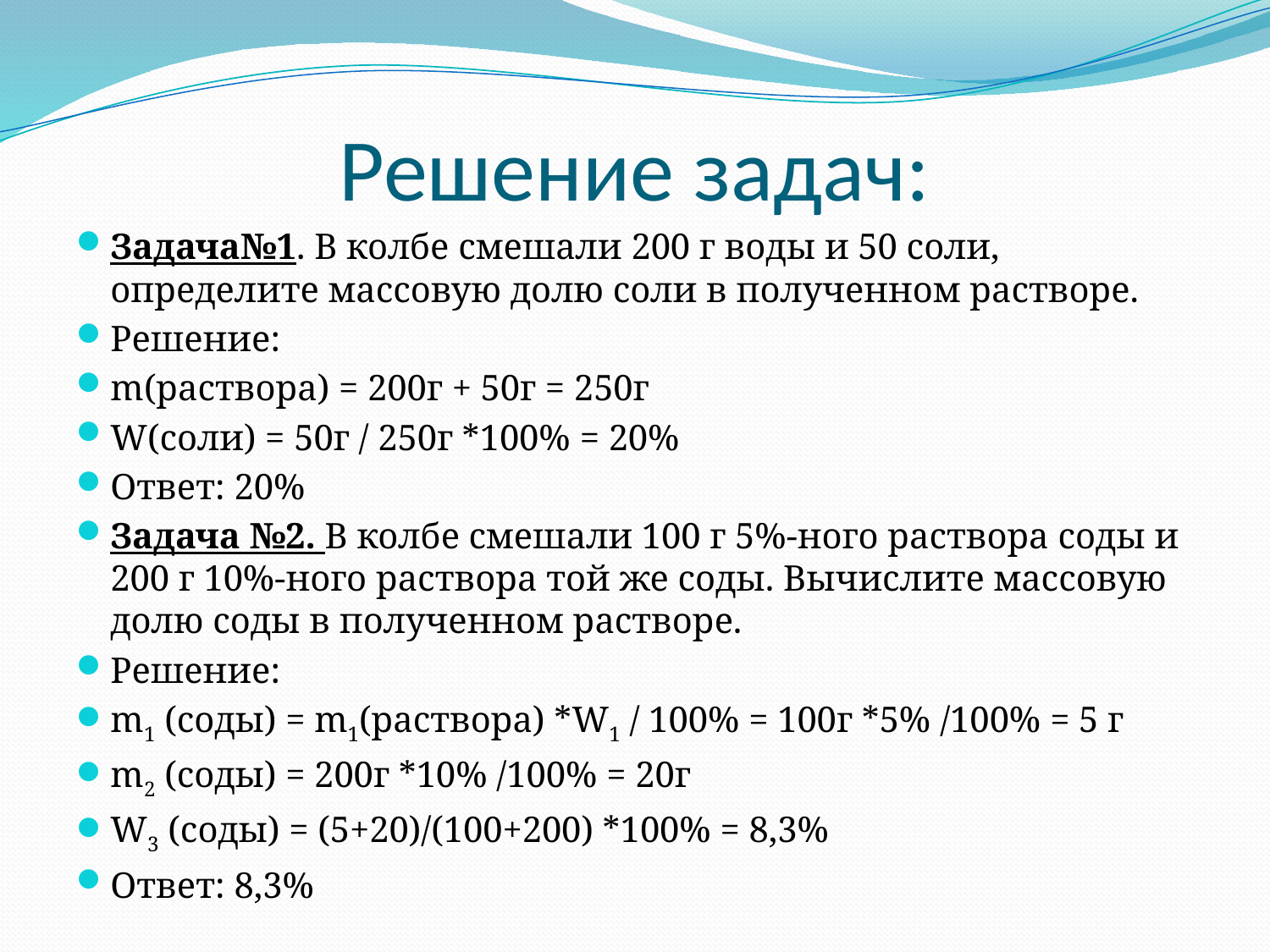

# Решение задач:
Задача№1. В колбе смешали 200 г воды и 50 соли, определите массовую долю соли в полученном растворе.
Решение:
m(раствора) = 200г + 50г = 250г
W(соли) = 50г / 250г *100% = 20%
Ответ: 20%
Задача №2. В колбе смешали 100 г 5%-ного раствора соды и 200 г 10%-ного раствора той же соды. Вычислите массовую долю соды в полученном растворе.
Решение:
m1 (соды) = m1(раствора) *W1 / 100% = 100г *5% /100% = 5 г
m2 (соды) = 200г *10% /100% = 20г
W3 (соды) = (5+20)/(100+200) *100% = 8,3%
Ответ: 8,3%